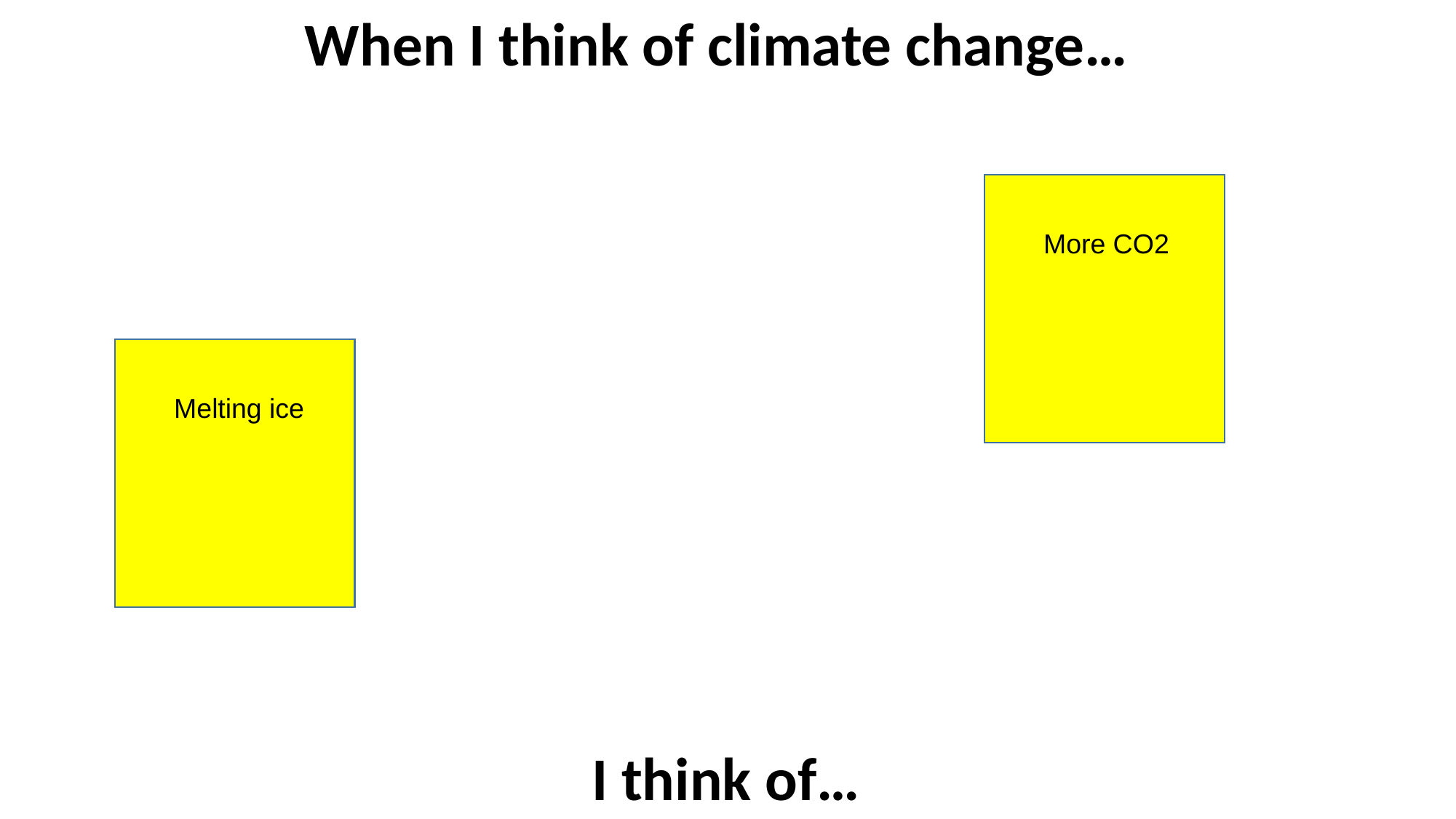

When I think of climate change…

More CO2

Melting ice
I think of…